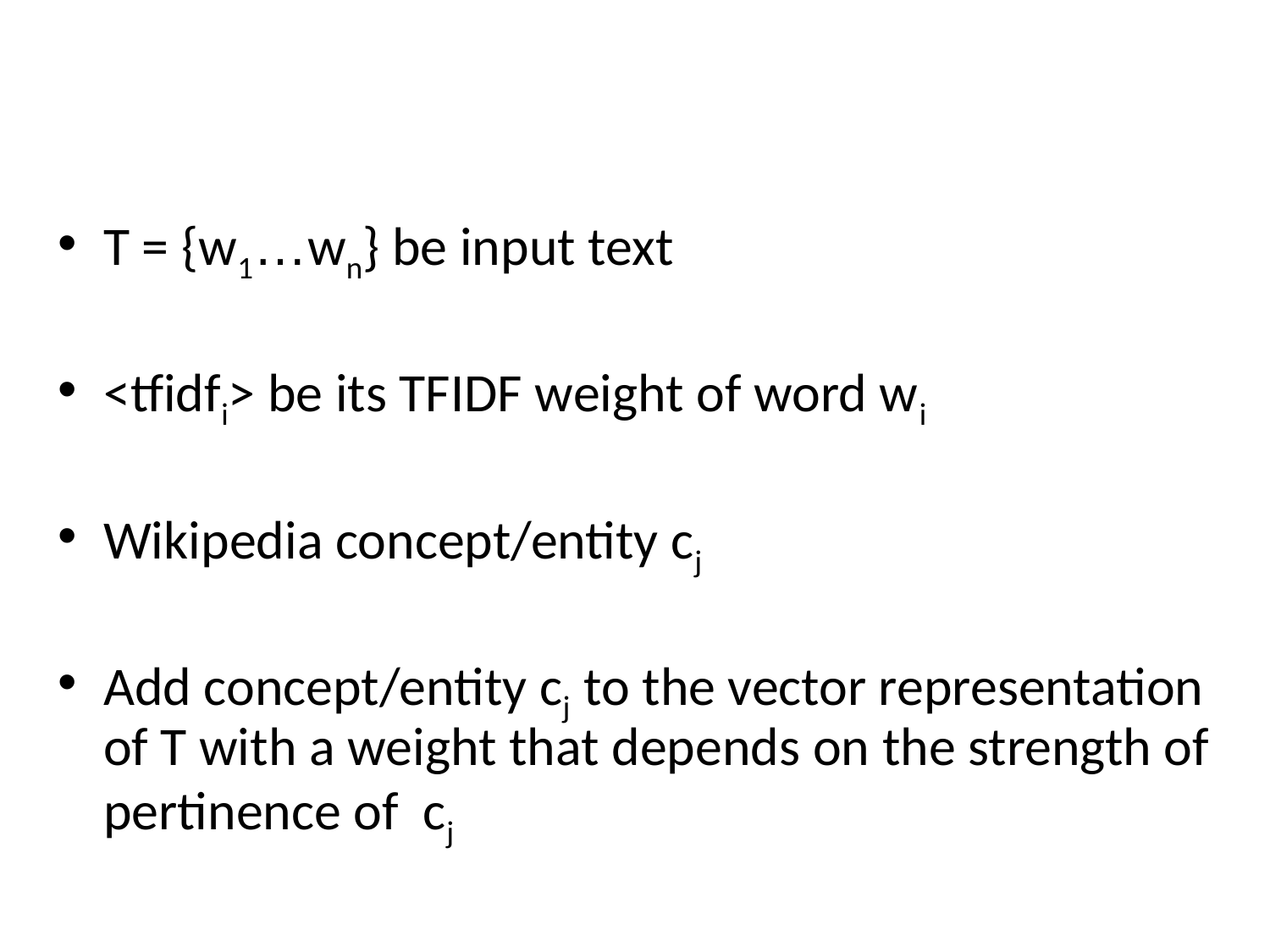

# New representation: #1
T = {w1…wn} be input text

<tfidfi> be its TFIDF weight of word wi

Wikipedia concept/entity cj

Add concept/entity cj  to the vector representation of T with a weight that depends on the strength of pertinence of  cj